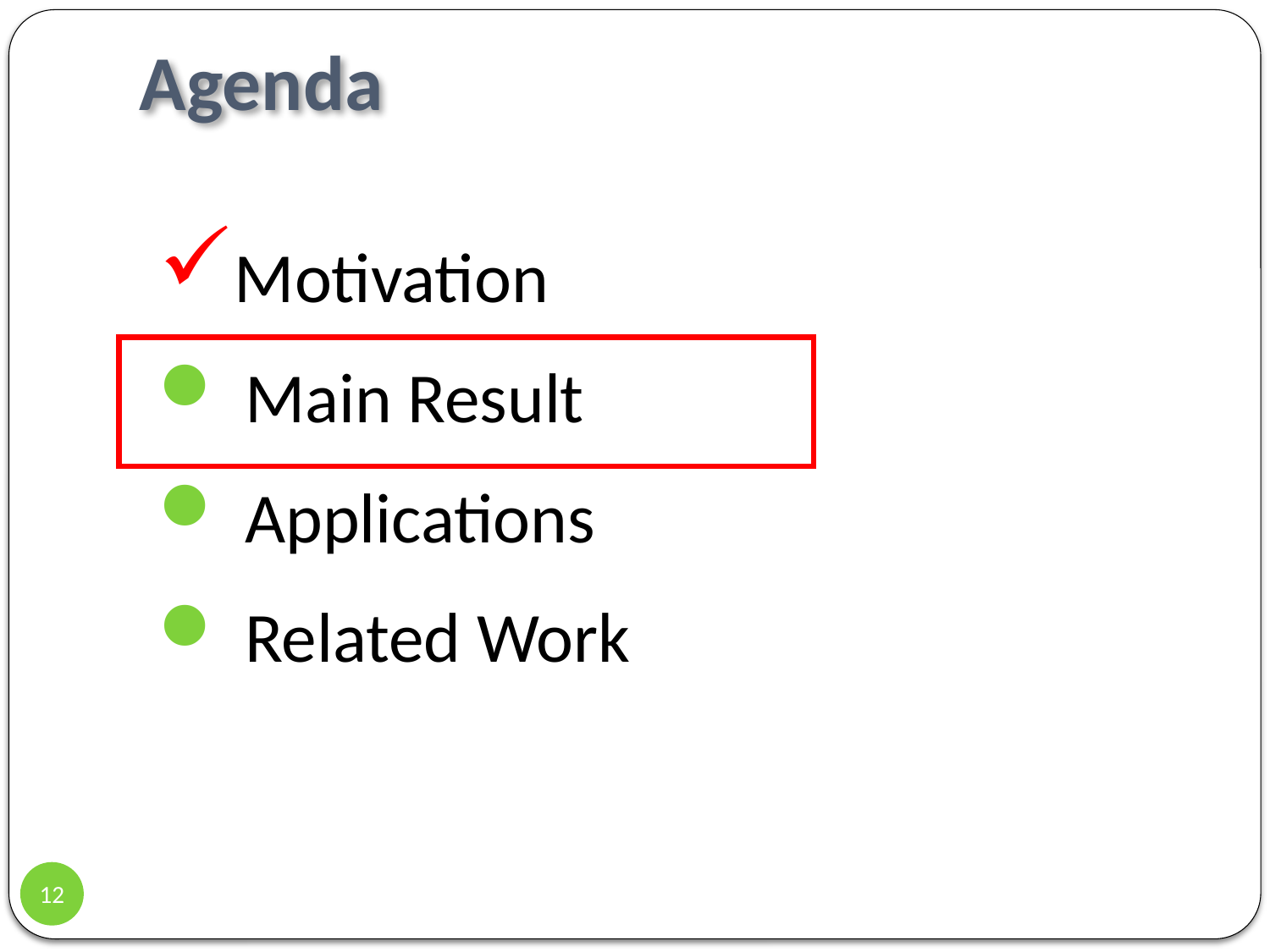

# Agenda
Motivation
 Main Result
 Applications
 Related Work

12